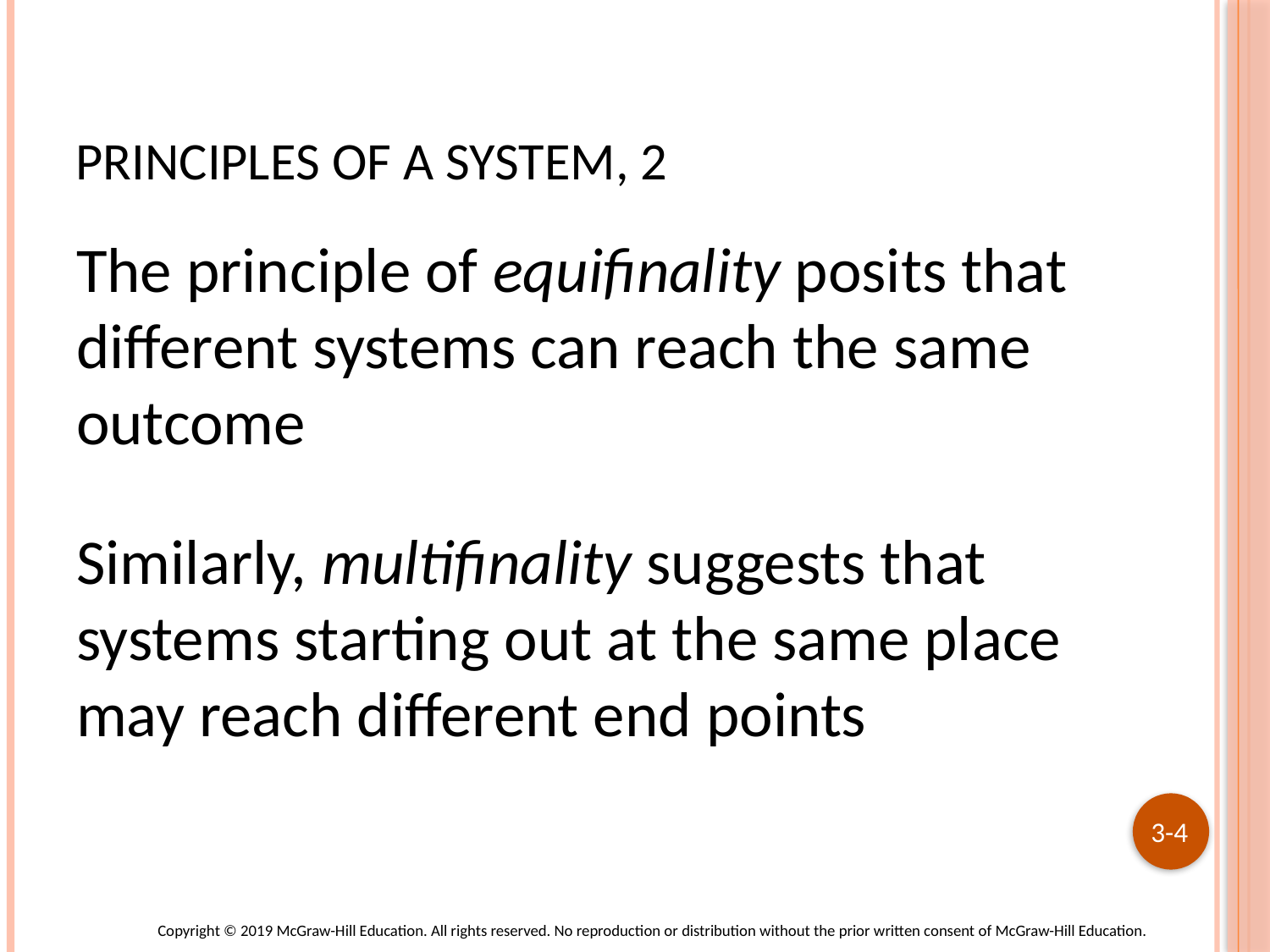

# Principles of a System, 2
The principle of equifinality posits that different systems can reach the same outcome

Similarly, multifinality suggests that systems starting out at the same place may reach different end points